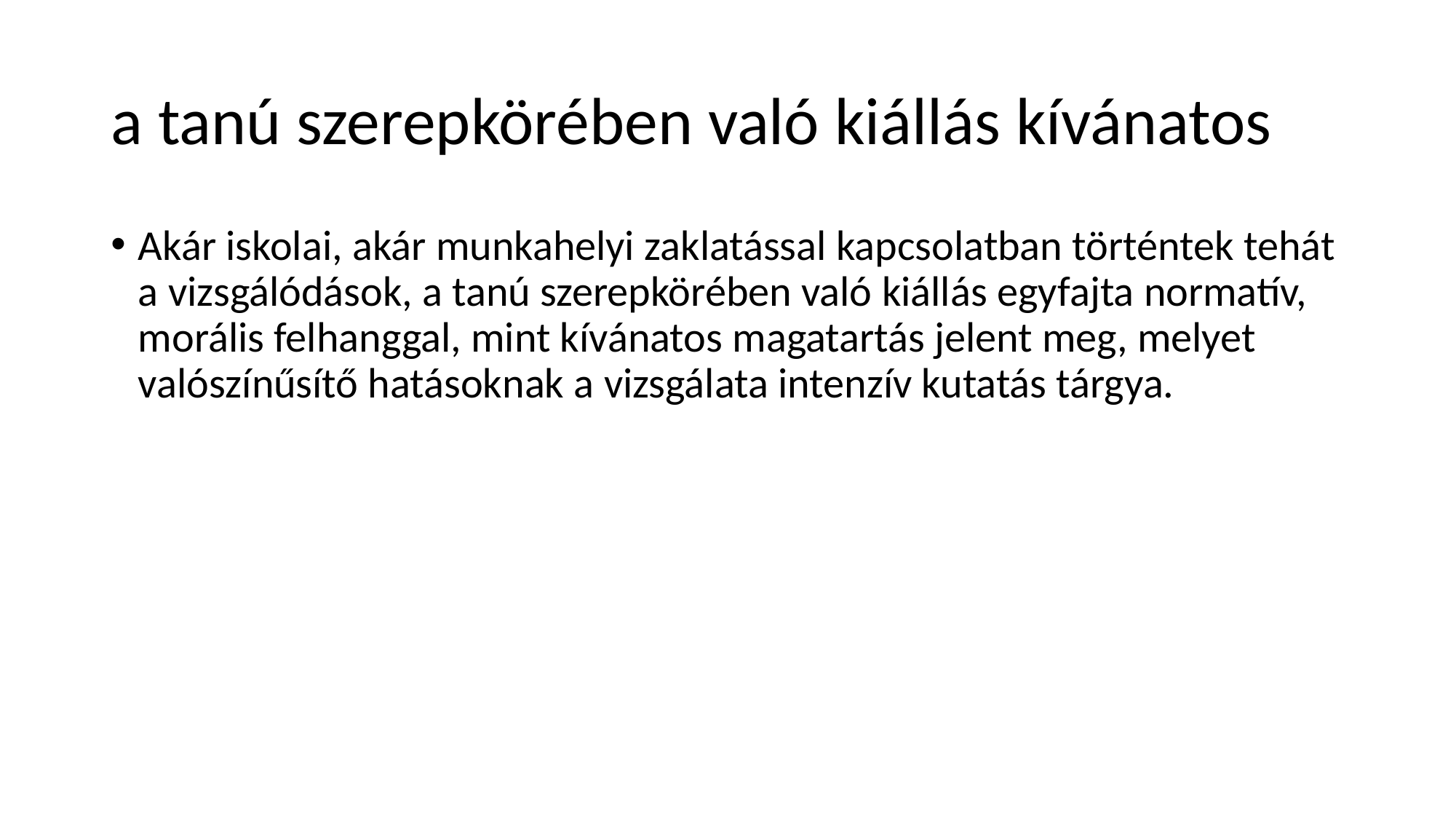

# a tanú szerepkörében való kiállás kívánatos
Akár iskolai, akár munkahelyi zaklatással kapcsolatban történtek tehát a vizsgálódások, a tanú szerepkörében való kiállás egyfajta normatív, morális felhanggal, mint kívánatos magatartás jelent meg, melyet valószínűsítő hatásoknak a vizsgálata intenzív kutatás tárgya.